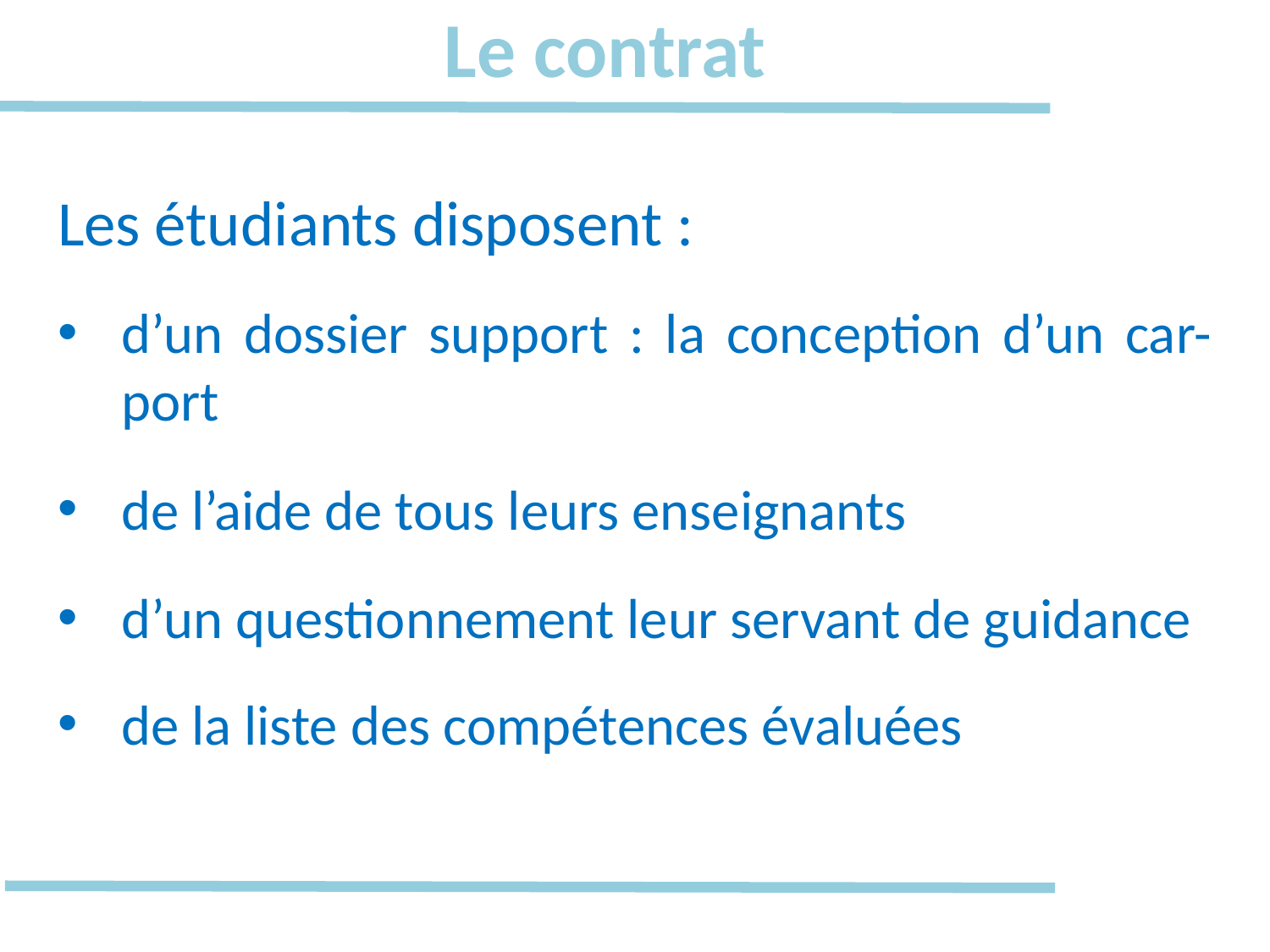

Le contrat
Les étudiants disposent :

d’un dossier support : la conception d’un car-port

de l’aide de tous leurs enseignants

d’un questionnement leur servant de guidance

de la liste des compétences évaluées